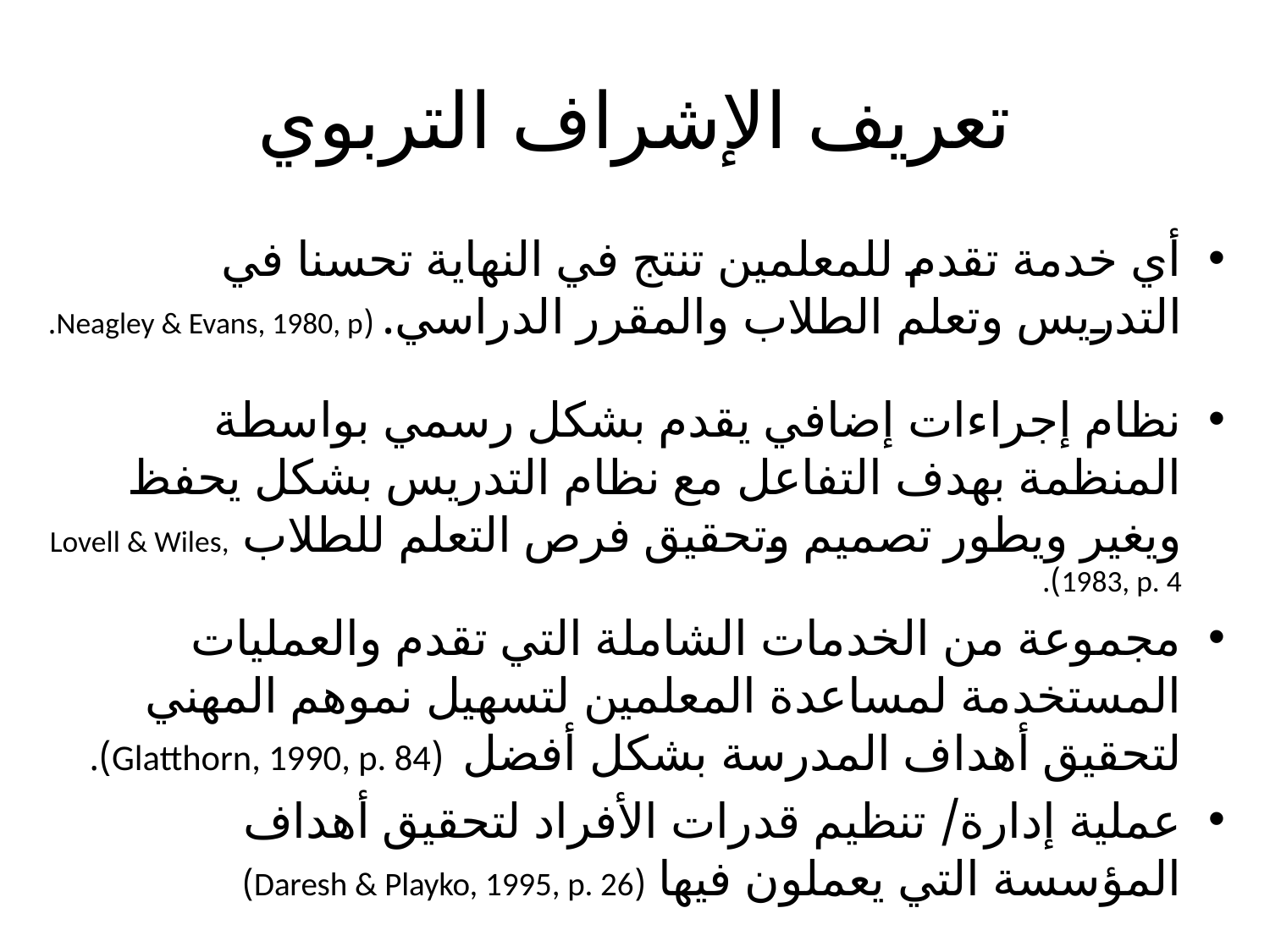

# تعريف الإشراف التربوي
أي خدمة تقدم للمعلمين تنتج في النهاية تحسنا في التدريس وتعلم الطلاب والمقرر الدراسي. (Neagley & Evans, 1980, p.
نظام إجراءات إضافي يقدم بشكل رسمي بواسطة المنظمة بهدف التفاعل مع نظام التدريس بشكل يحفظ ويغير ويطور تصميم وتحقيق فرص التعلم للطلاب Lovell & Wiles, 1983, p. 4).
مجموعة من الخدمات الشاملة التي تقدم والعمليات المستخدمة لمساعدة المعلمين لتسهيل نموهم المهني لتحقيق أهداف المدرسة بشكل أفضل  (Glatthorn, 1990, p. 84).
عملية إدارة/ تنظيم قدرات الأفراد لتحقيق أهداف المؤسسة التي يعملون فيها (Daresh & Playko, 1995, p. 26)